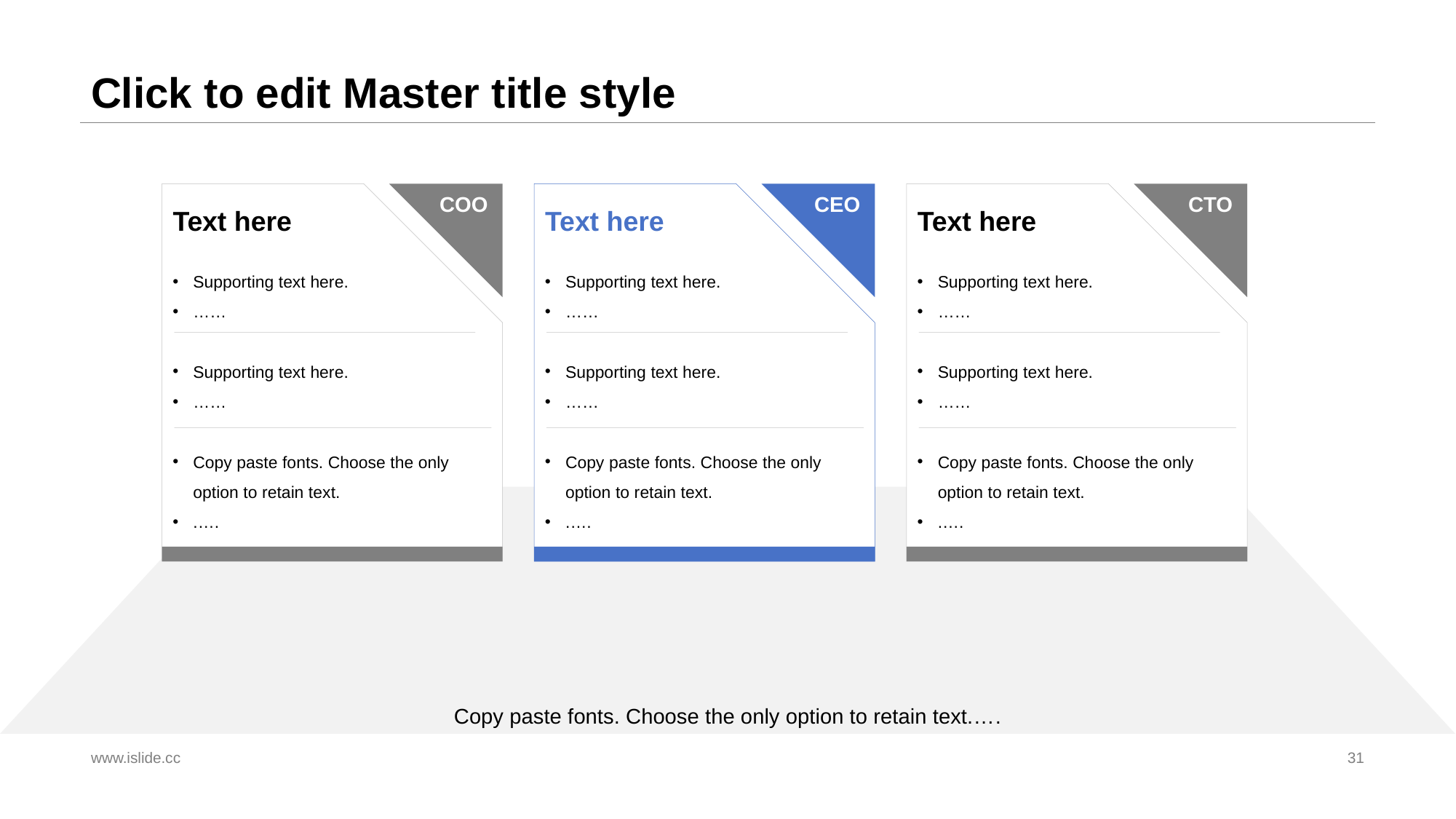

# Click to edit Master title style

COO
Text here
Supporting text here.
……

Supporting text here.
……

Copy paste fonts. Choose the only option to retain text.
.….

CEO
Text here
Supporting text here.
……

Supporting text here.
……

Copy paste fonts. Choose the only option to retain text.
.….

CTO
Text here
Supporting text here.
……

Supporting text here.
……

Copy paste fonts. Choose the only option to retain text.
.….

Copy paste fonts. Choose the only option to retain text.….
www.islide.cc
31